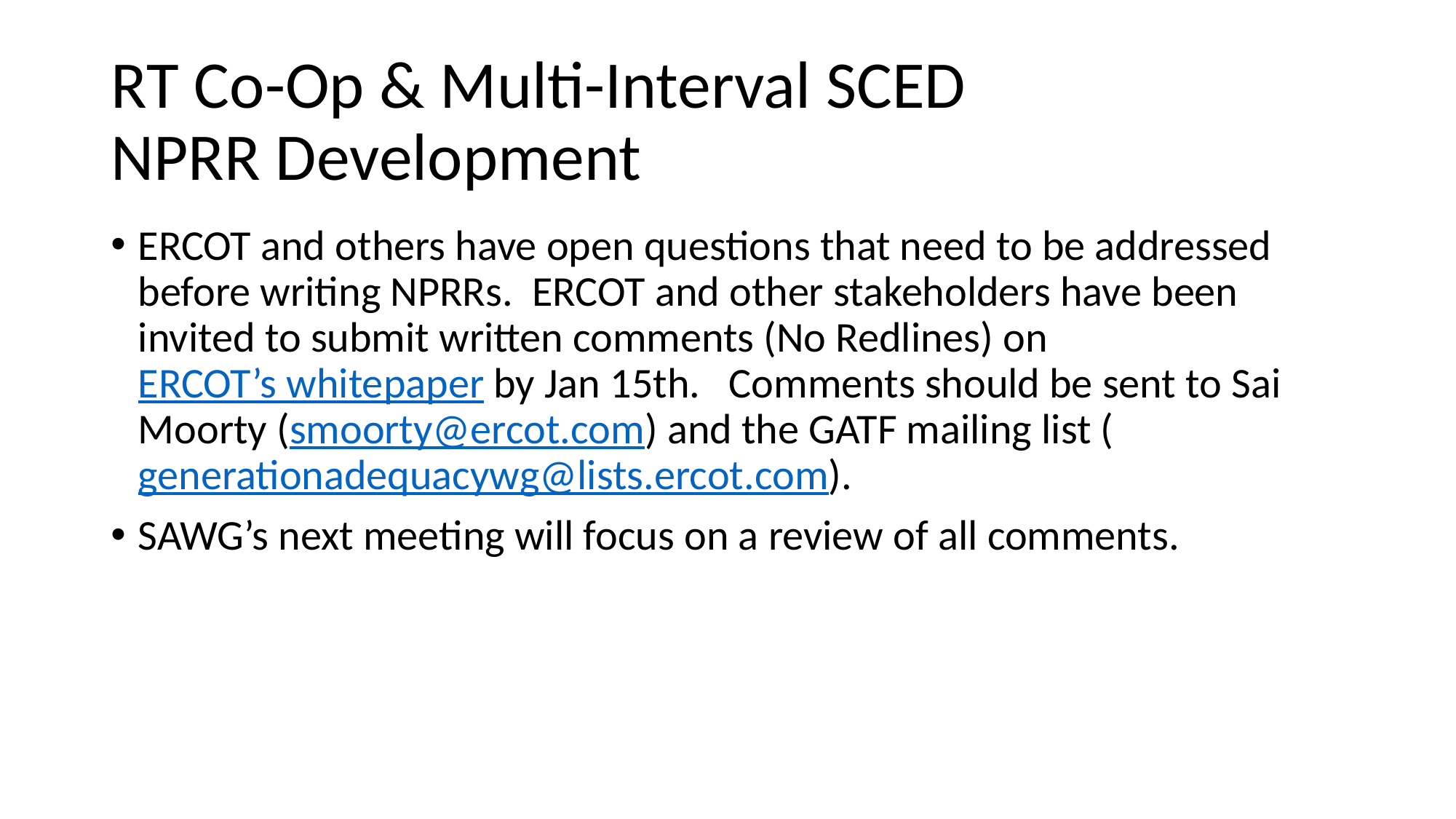

# RT Co-Op & Multi-Interval SCED NPRR Development
ERCOT and others have open questions that need to be addressed before writing NPRRs.  ERCOT and other stakeholders have been invited to submit written comments (No Redlines) on ERCOT’s whitepaper by Jan 15th.   Comments should be sent to Sai Moorty (smoorty@ercot.com) and the GATF mailing list (generationadequacywg@lists.ercot.com).
SAWG’s next meeting will focus on a review of all comments.